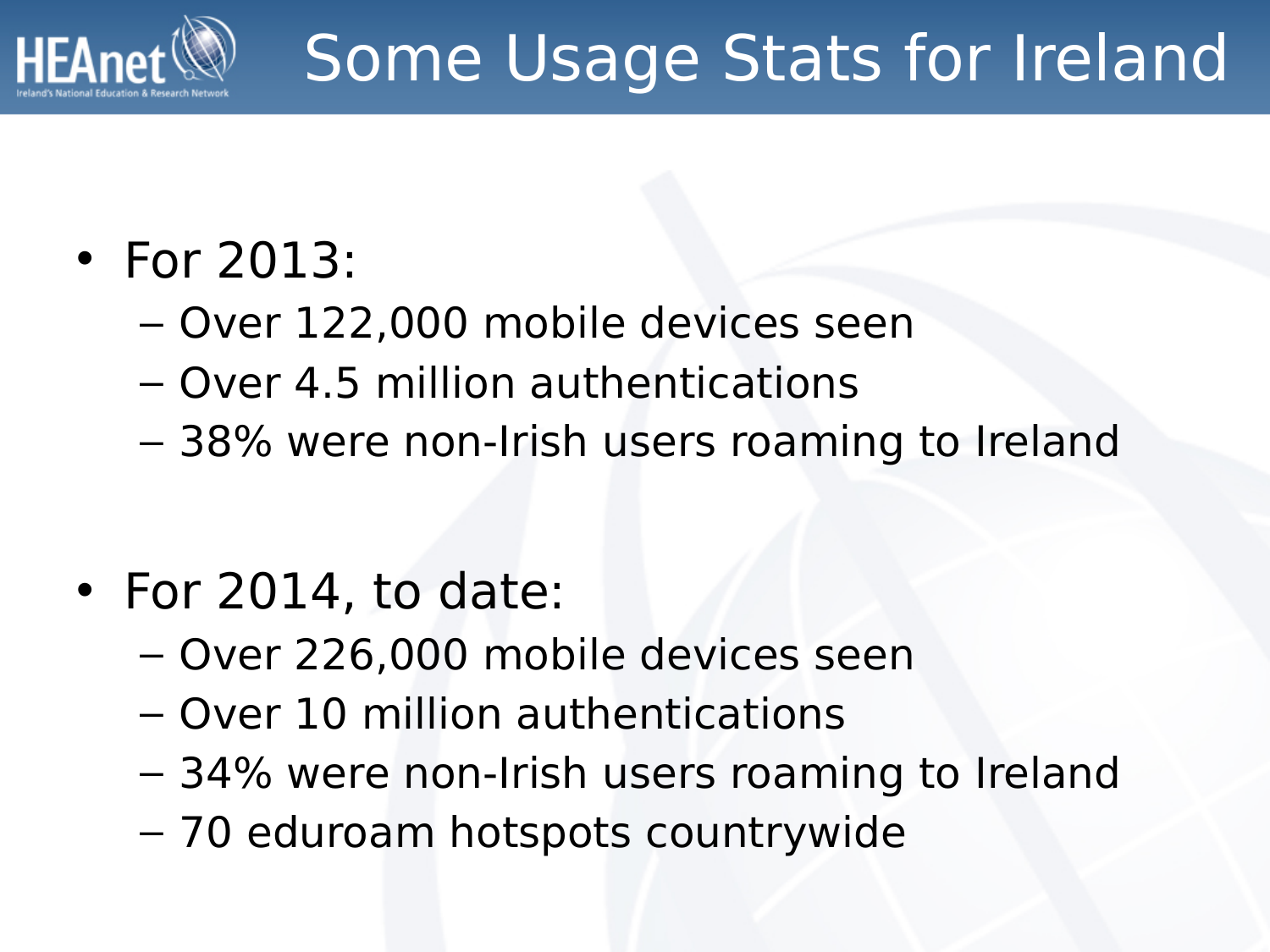

# Some Usage Stats for Ireland
For 2013:
Over 122,000 mobile devices seen
Over 4.5 million authentications
38% were non-Irish users roaming to Ireland

For 2014, to date:
Over 226,000 mobile devices seen
Over 10 million authentications
34% were non-Irish users roaming to Ireland
70 eduroam hotspots countrywide